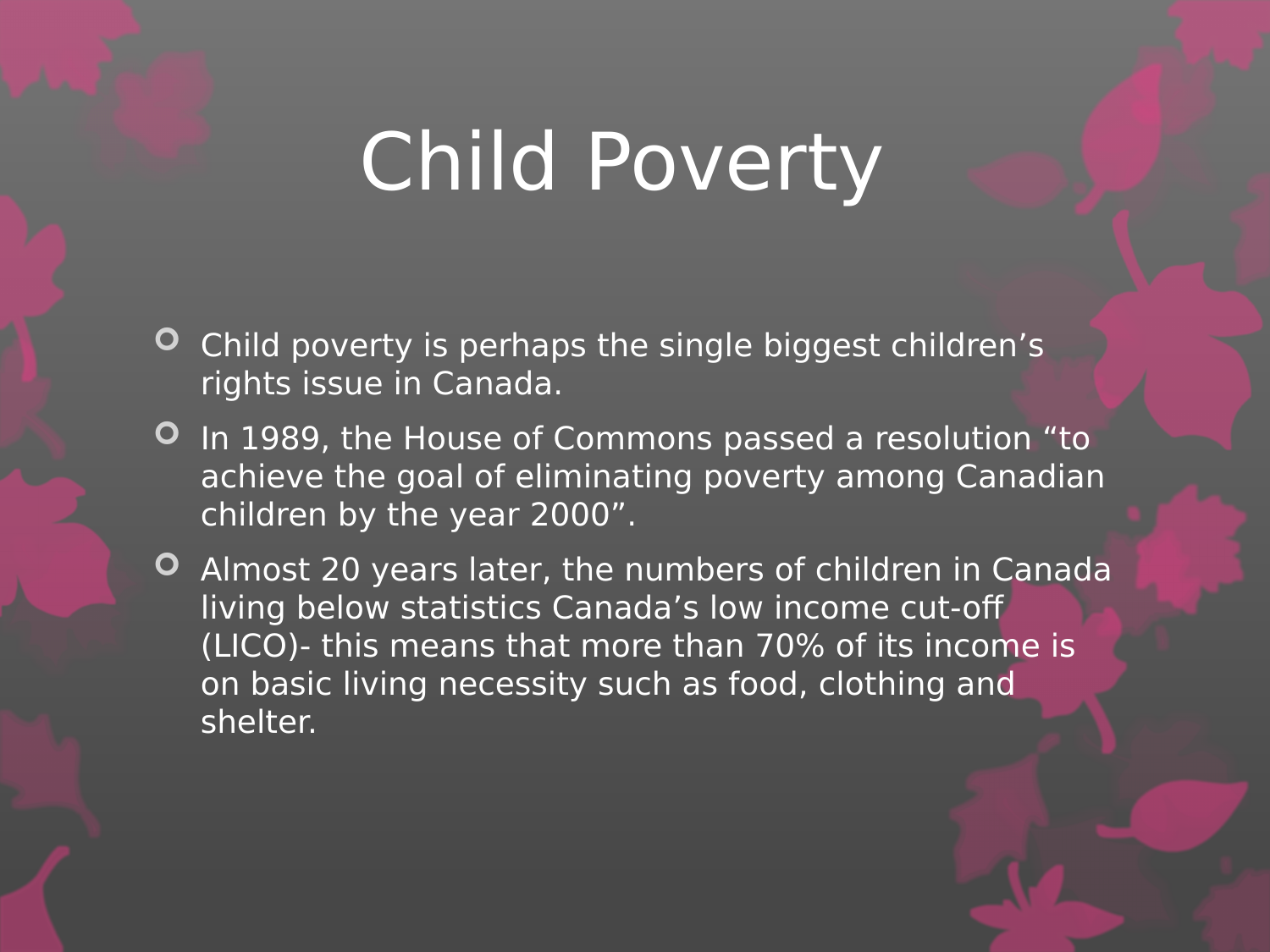

# Child Poverty
Child poverty is perhaps the single biggest children’s rights issue in Canada.
In 1989, the House of Commons passed a resolution “to achieve the goal of eliminating poverty among Canadian children by the year 2000”.
Almost 20 years later, the numbers of children in Canada living below statistics Canada’s low income cut-off (LICO)- this means that more than 70% of its income is on basic living necessity such as food, clothing and shelter.